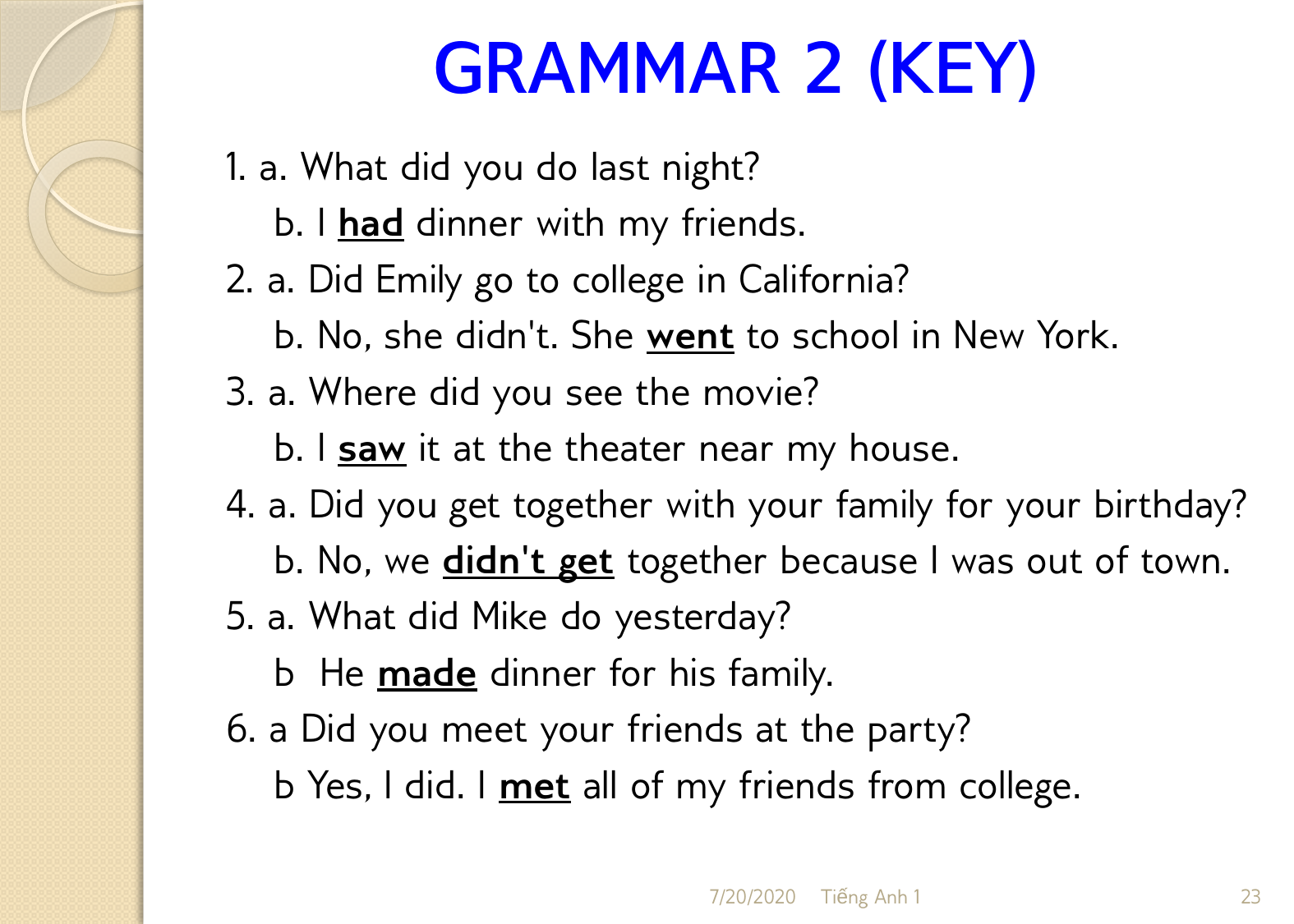

# GRAMMAR 2 (KEY)
1. a. What did you do last night?
    b. I had dinner with my friends.
2. a. Did Emily go to college in California?
    b. No, she didn't. She went to school in New York.
3. a. Where did you see the movie?
    b. I saw it at the theater near my house.
4. a. Did you get together with your family for your birthday?
    b. No, we didn't get together because I was out of town.
5. a. What did Mike do yesterday?
    b  He made dinner for his family.
6. a Did you meet your friends at the party?
    b Yes, I did. I met all of my friends from college.
7/20/2020
Tiếng Anh 1
23